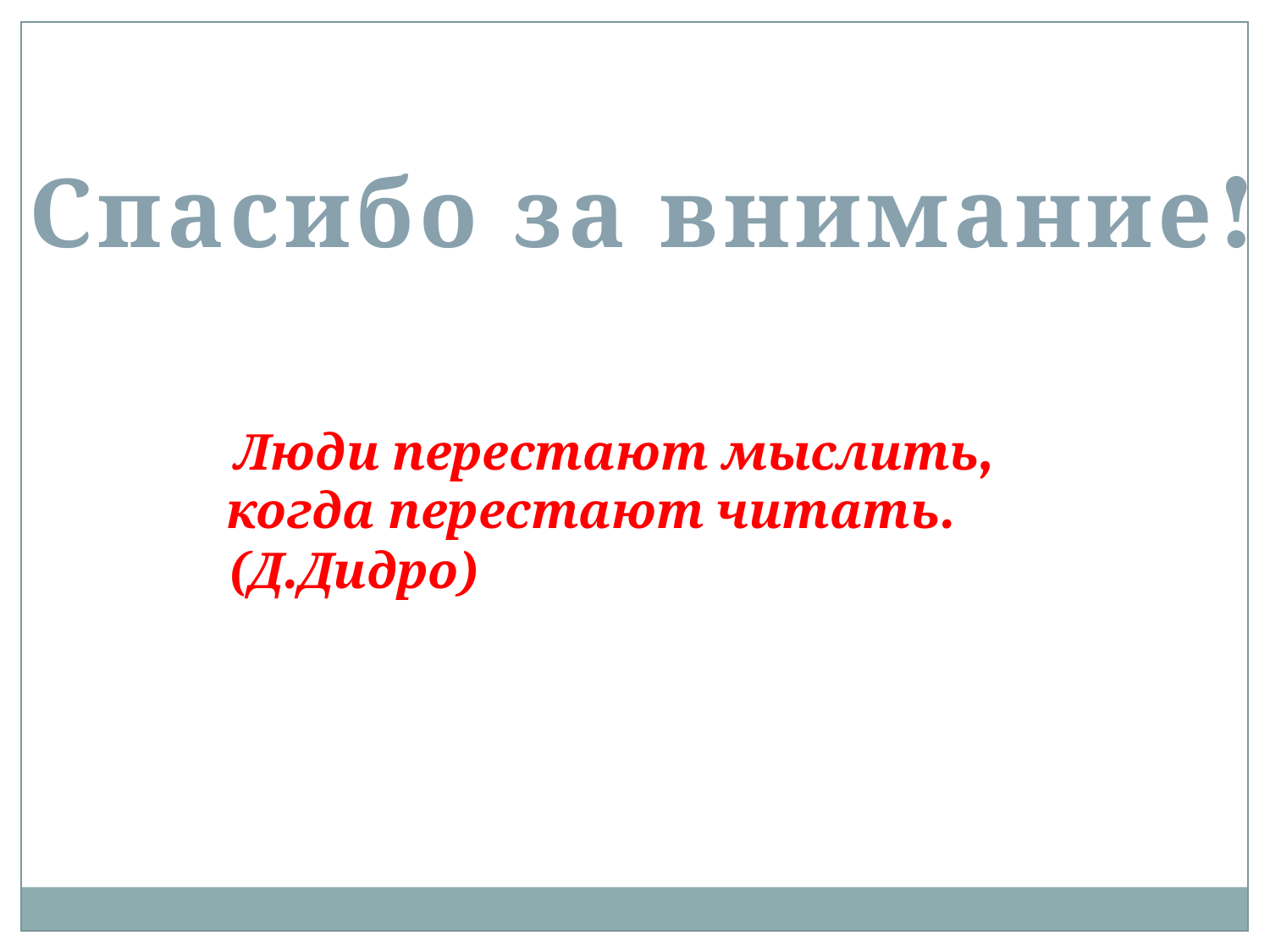

Спасибо за внимание!

 Люди перестают мыслить,
когда перестают читать.
(Д.Дидро)